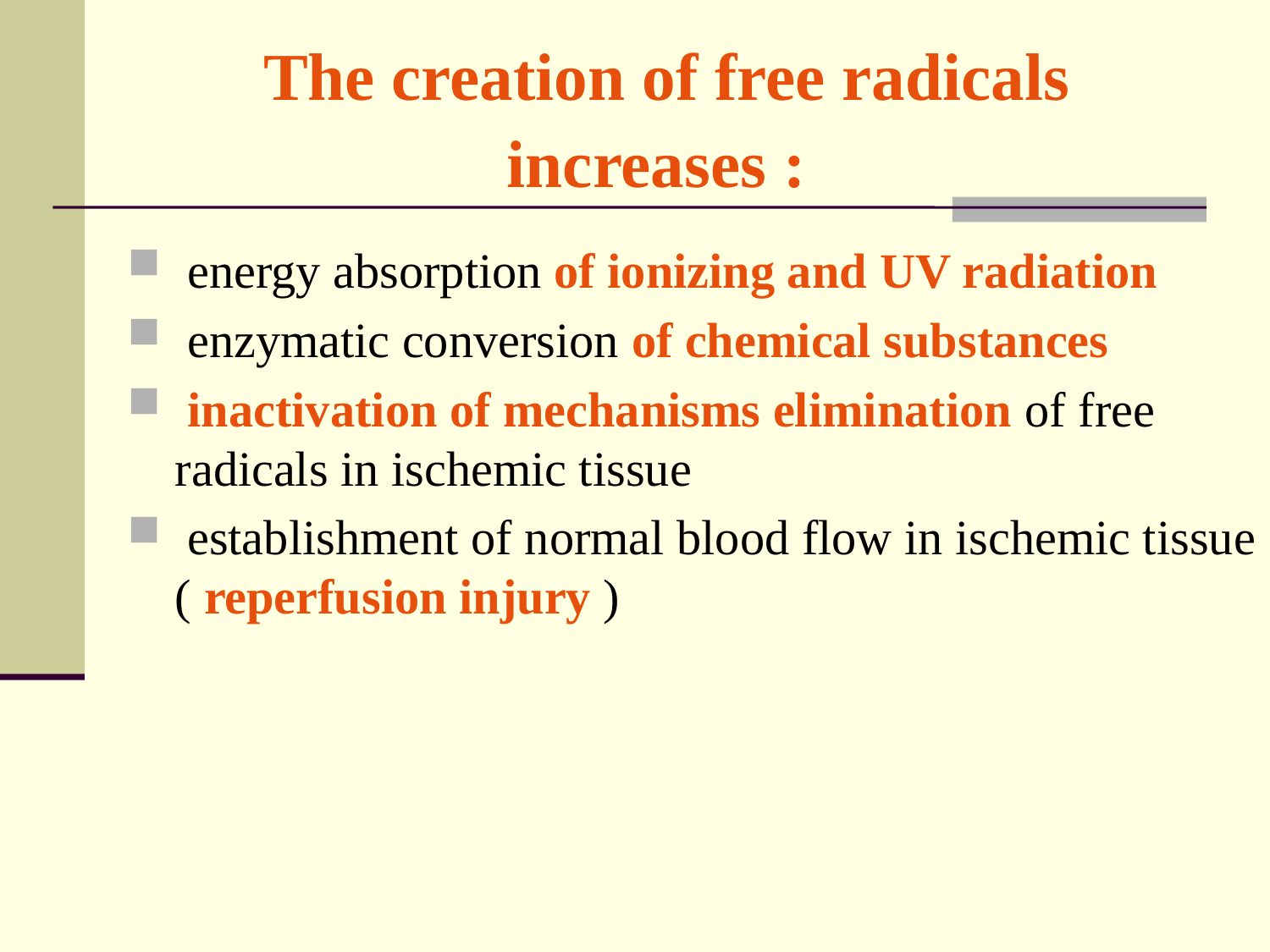

# The creation of free radicals increases :
 energy absorption of ionizing and UV radiation
 enzymatic conversion of chemical substances
 inactivation of mechanisms elimination of free radicals in ischemic tissue
 establishment of normal blood flow in ischemic tissue ( reperfusion injury )